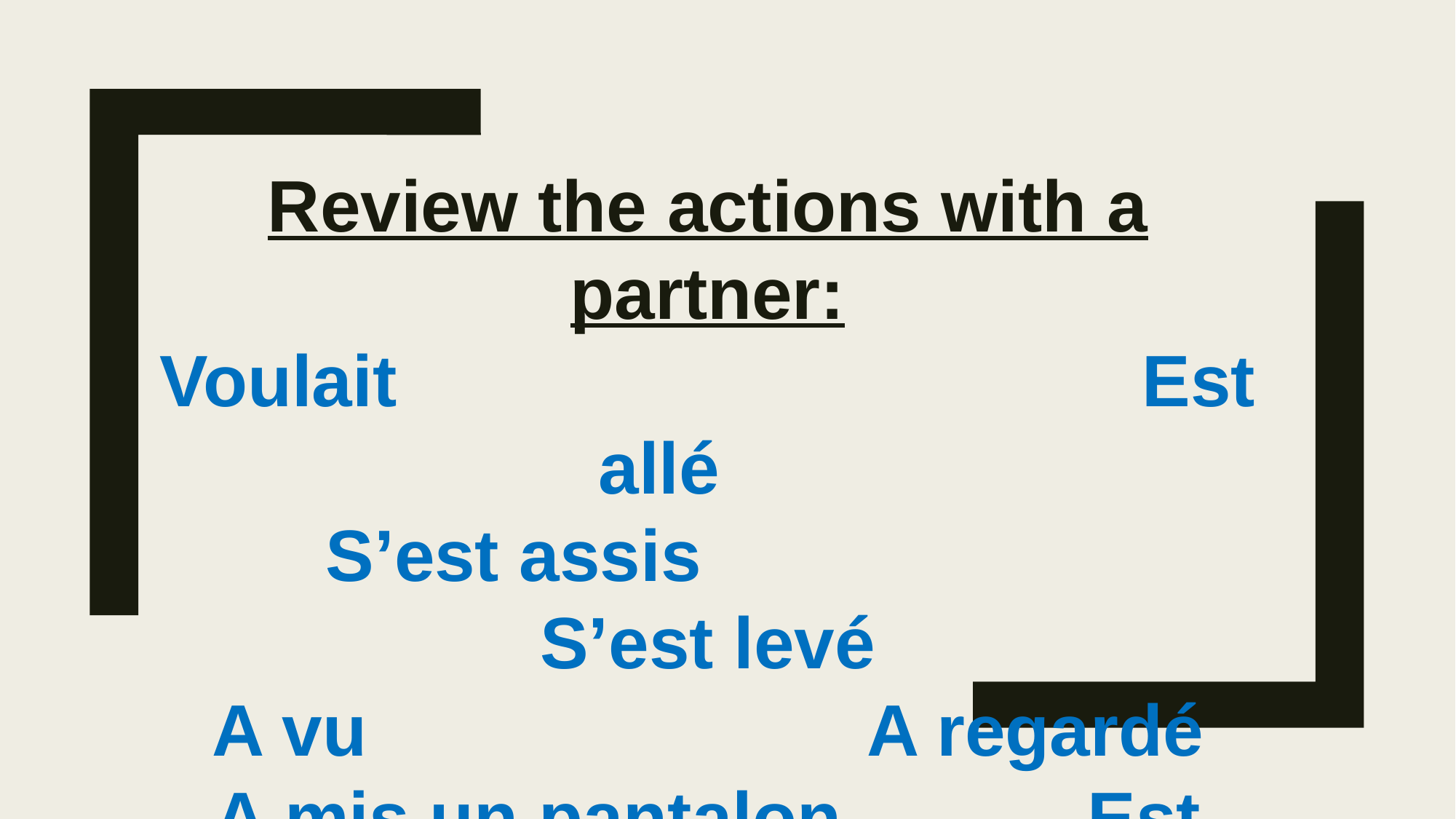

Review the actions with a partner:
Voulait							Est allé
	S’est assis					S’est levé
A vu					A regardé
A mis un pantalon			Est parti
S’est brossé les dents